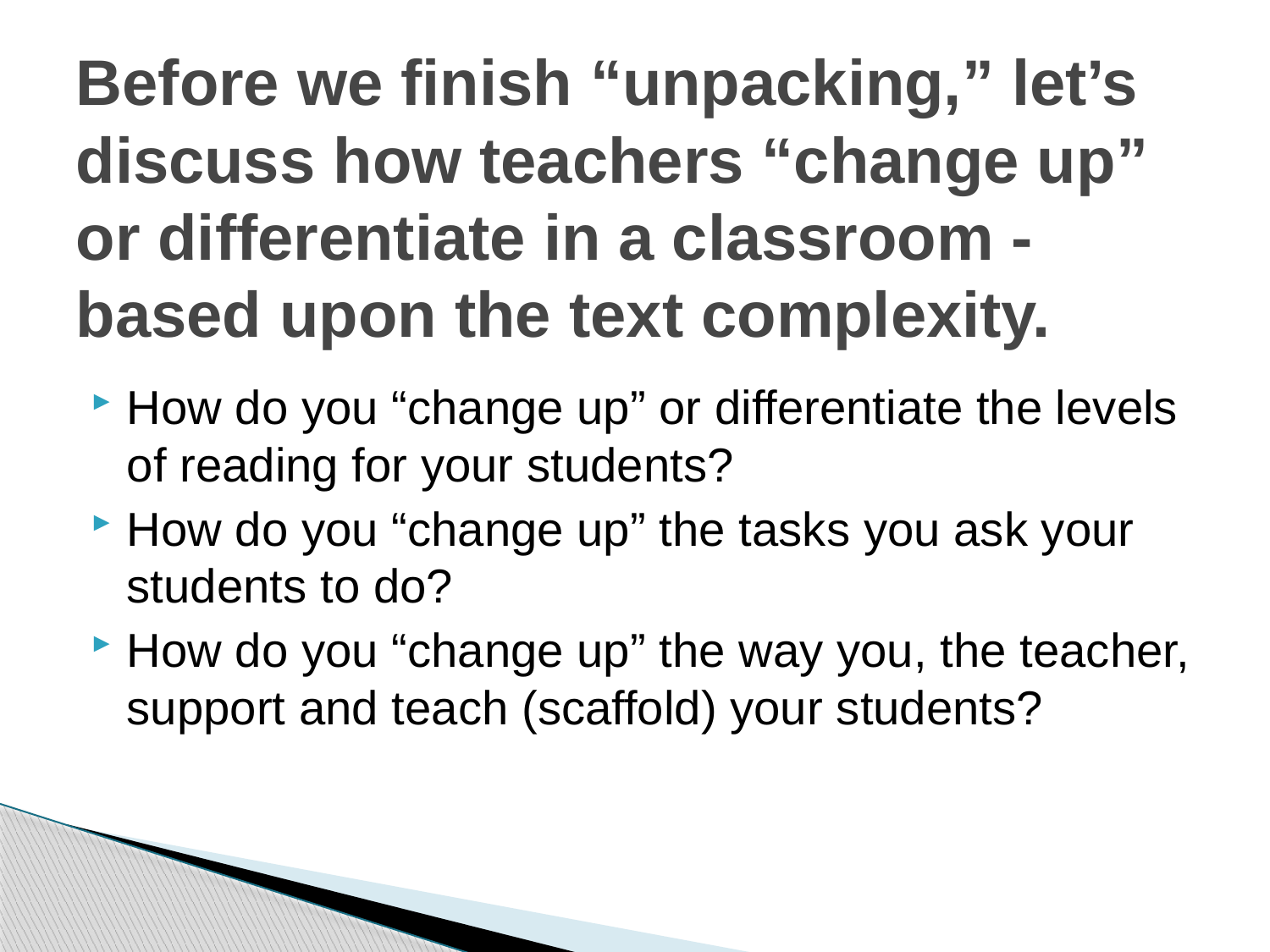

# Before we finish “unpacking,” let’s discuss how teachers “change up” or differentiate in a classroom - based upon the text complexity.

How do you “change up” or differentiate the levels of reading for your students?
How do you “change up” the tasks you ask your students to do?
How do you “change up” the way you, the teacher, support and teach (scaffold) your students?